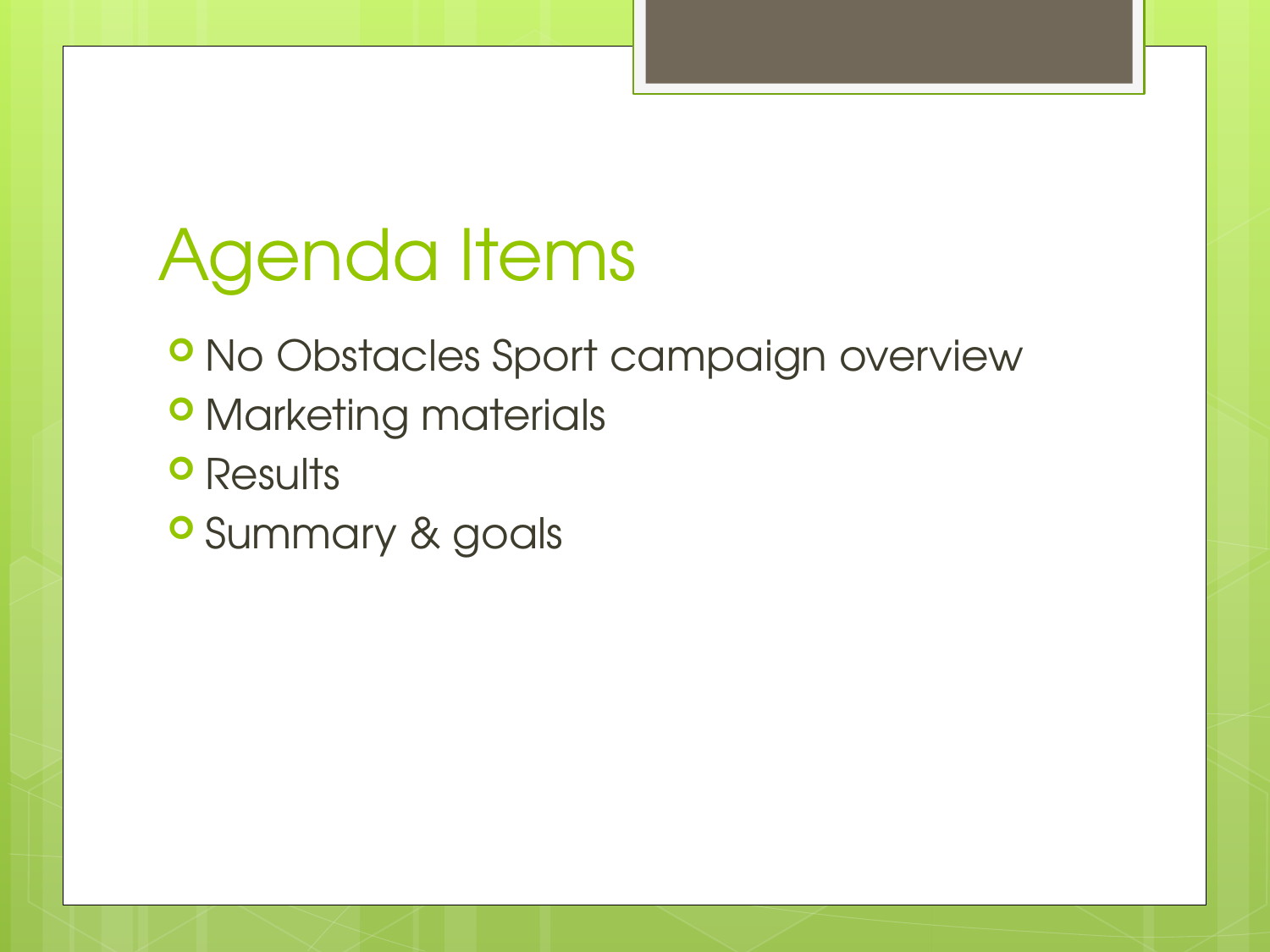

# Agenda Items
No Obstacles Sport campaign overview
Marketing materials
Results
Summary & goals